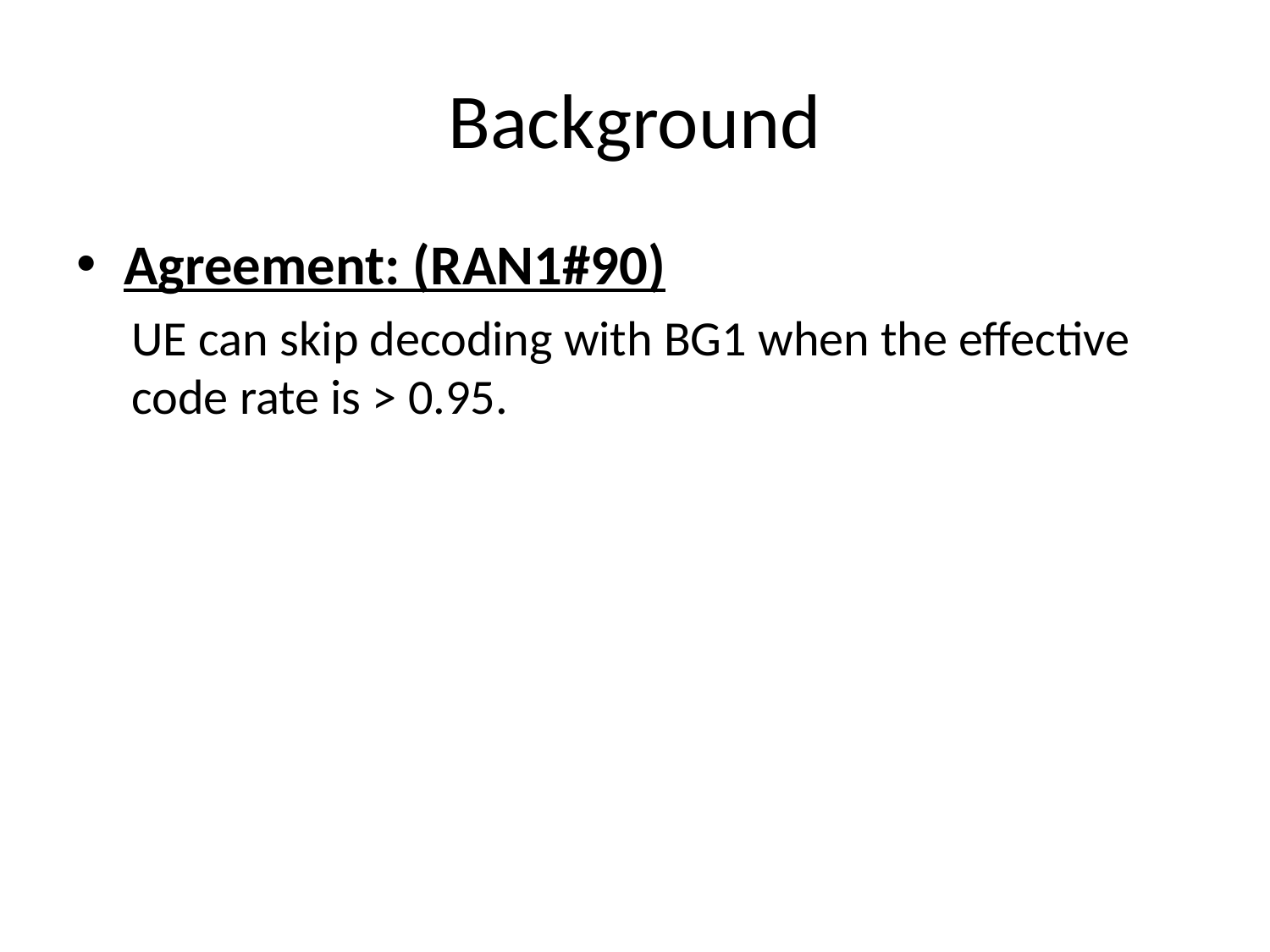

# Background
Agreement: (RAN1#90)
UE can skip decoding with BG1 when the effective code rate is > 0.95.